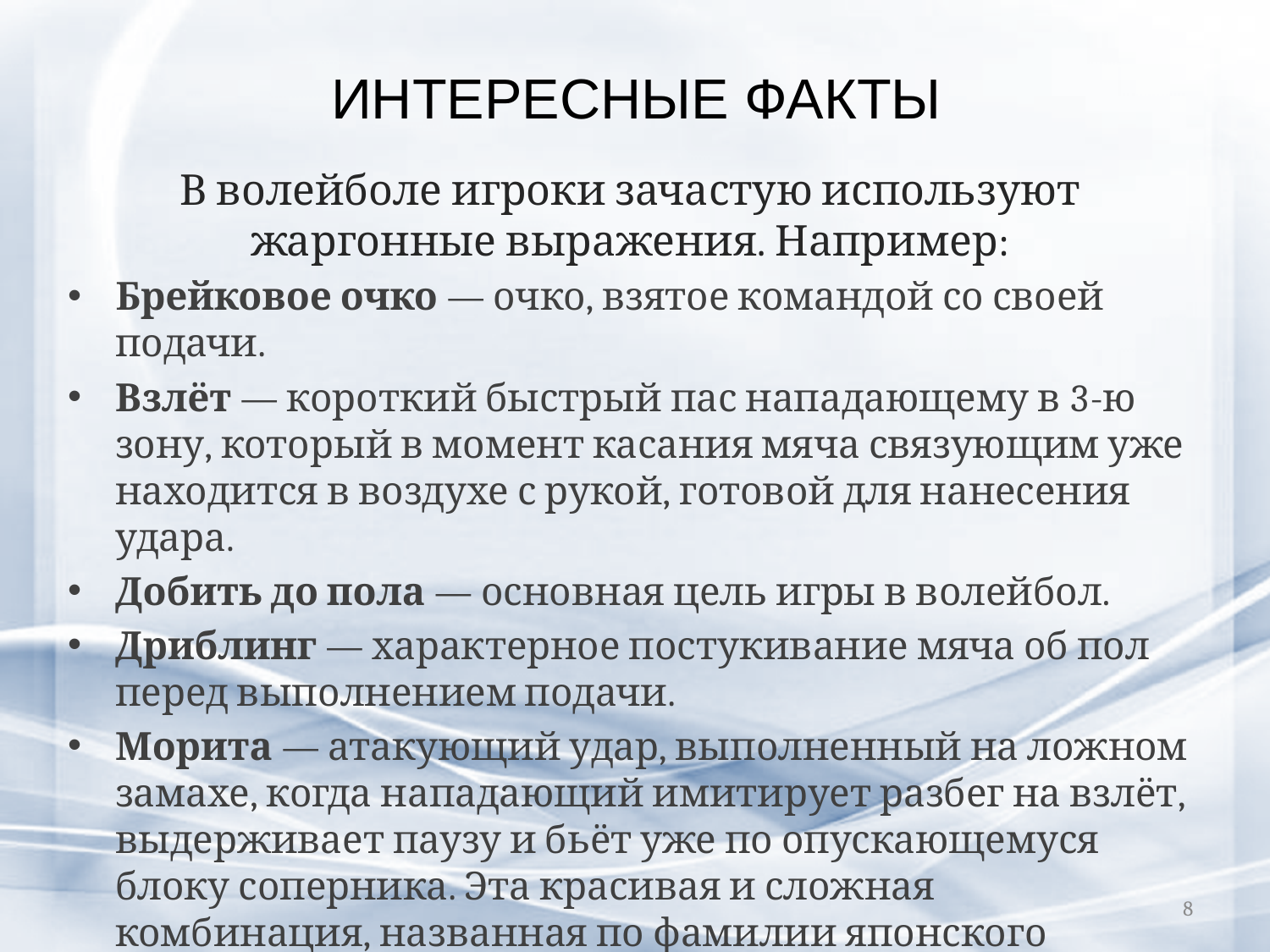

# ИНТЕРЕСНЫЕ ФАКТЫ
В волейболе игроки зачастую используют жаргонные выражения. Например:
Брейковое очко — очко, взятое командой со своей подачи.
Взлёт — короткий быстрый пас нападающему в 3-ю зону, который в момент касания мяча связующим уже находится в воздухе с рукой, готовой для нанесения удара.
Добить до пола — основная цель игры в волейбол.
Дриблинг — характерное постукивание мяча об пол перед выполнением подачи.
Морита — атакующий удар, выполненный на ложном замахе, когда нападающий имитирует разбег на взлёт, выдерживает паузу и бьёт уже по опускающемуся блоку соперника. Эта красивая и сложная комбинация, названная по фамилии японского волейболиста
8